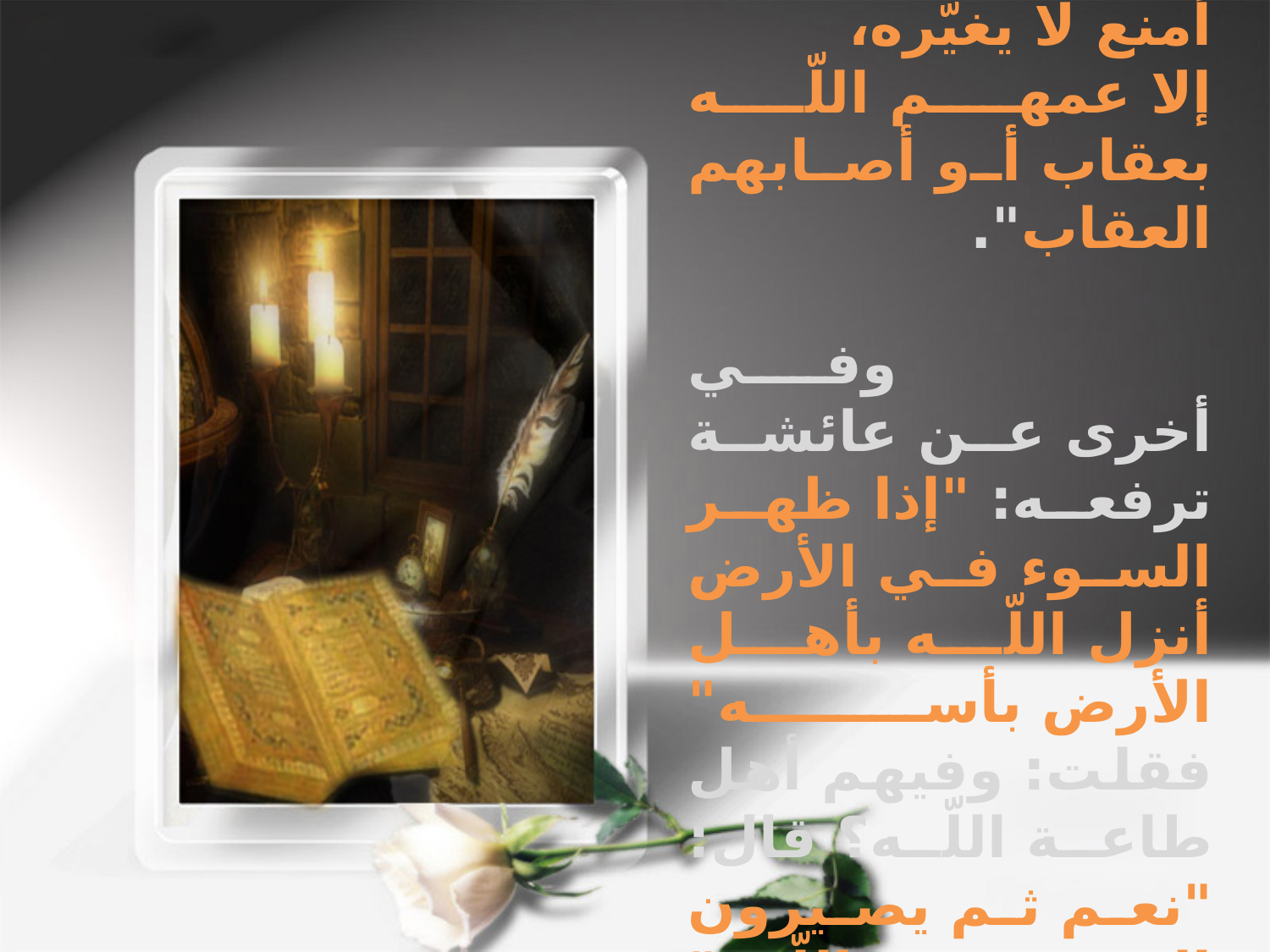

وفي رواية: "ما من قوم يعملون بالمعاصي وفيهم رجل أعز منهم ولا أمنع لا يغيّره،
إلا عمهم اللّه بعقاب أو أصابهم العقاب".                                                          وفي أخرى عن عائشة ترفعه: "إذا ظهر السوء في الأرض أنزل اللّه بأهل الأرض بأسه" فقلت: وفيهم أهل طاعة اللّه؟ قال: "نعم ثم يصيرون إلى رحمة اللّه" أخرجهما الإمام أحمد.
 ابن كثير